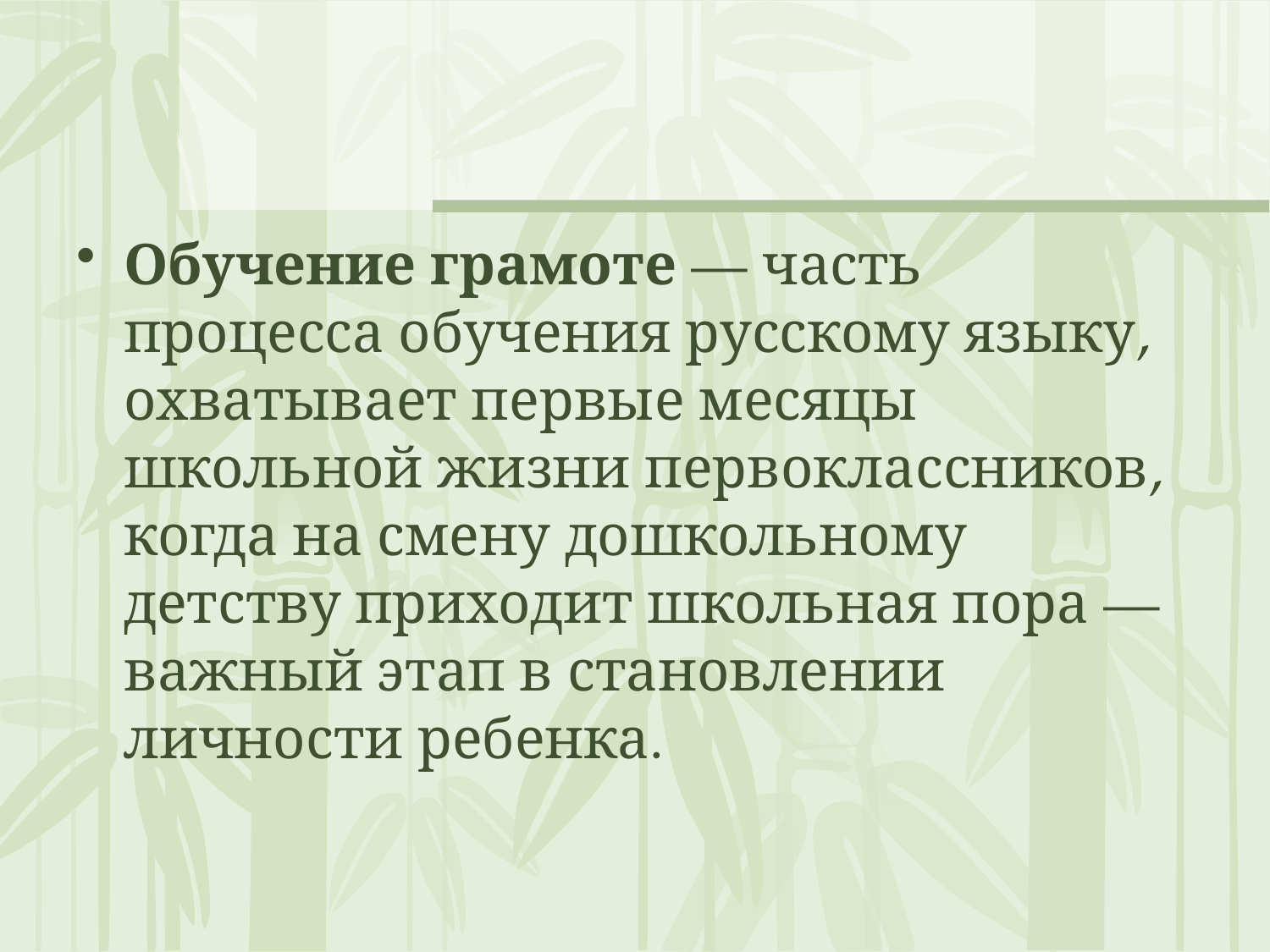

#
Обучение грамоте — часть процесса обучения русскому языку, охватывает первые месяцы школьной жизни первоклассников, когда на смену дошкольному детству приходит школьная пора — важный этап в становлении личности ребенка.